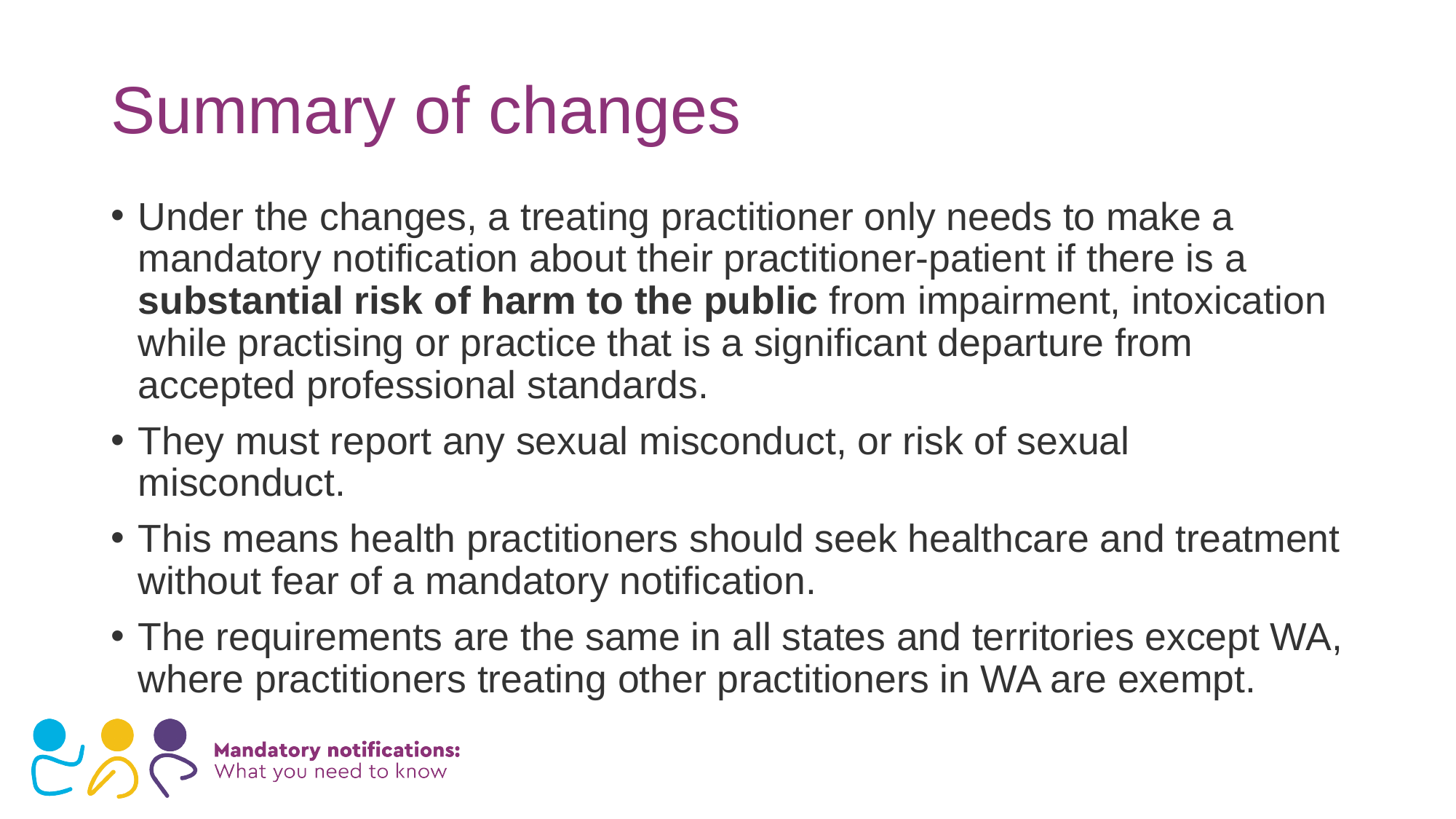

# Summary of changes
Under the changes, a treating practitioner only needs to make a mandatory notification about their practitioner-patient if there is a substantial risk of harm to the public from impairment, intoxication while practising or practice that is a significant departure from accepted professional standards.
They must report any sexual misconduct, or risk of sexual misconduct.
This means health practitioners should seek healthcare and treatment without fear of a mandatory notification.
The requirements are the same in all states and territories except WA, where practitioners treating other practitioners in WA are exempt.